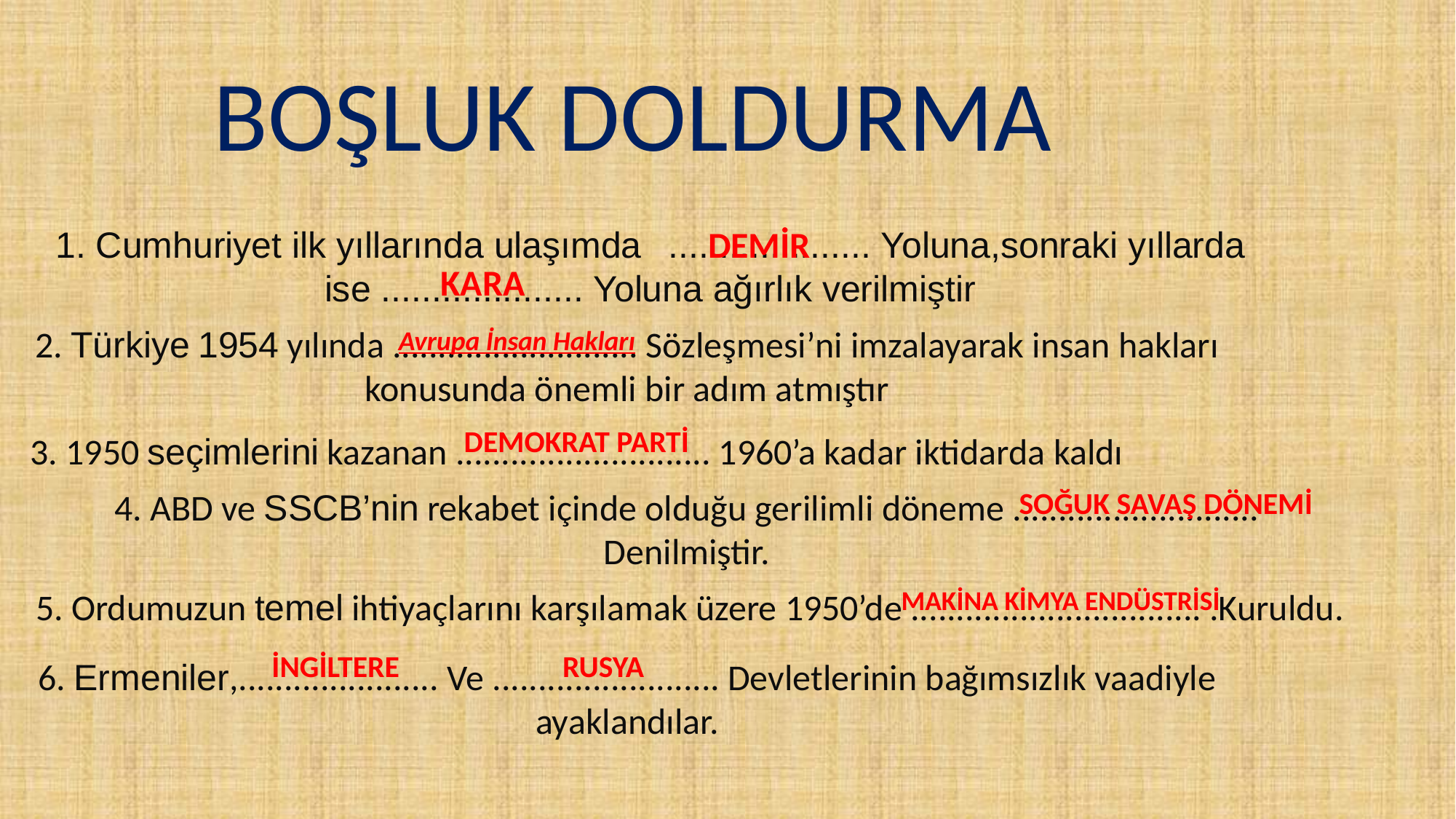

BOŞLUK DOLDURMA
DEMİR
1. Cumhuriyet ilk yıllarında ulaşımda   .................... Yoluna,sonraki yıllarda ise .................... Yoluna ağırlık verilmiştir
 KARA
 Avrupa İnsan Hakları
2. Türkiye 1954 yılında ........................... Sözleşmesi’ni imzalayarak insan hakları konusunda önemli bir adım atmıştır
3. 1950 seçimlerini kazanan ............................ 1960’a kadar iktidarda kaldı
 DEMOKRAT PARTİ
SOĞUK SAVAŞ DÖNEMİ
4. ABD ve SSCB’nin rekabet içinde olduğu gerilimli döneme ........................... Denilmiştir.
5. Ordumuzun temel ihtiyaçlarını karşılamak üzere 1950’de ................................ .Kuruldu.
MAKİNA KİMYA ENDÜSTRİSİ
İNGİLTERE
RUSYA
6. Ermeniler,...................... Ve ......................... Devletlerinin bağımsızlık vaadiyle ayaklandılar.